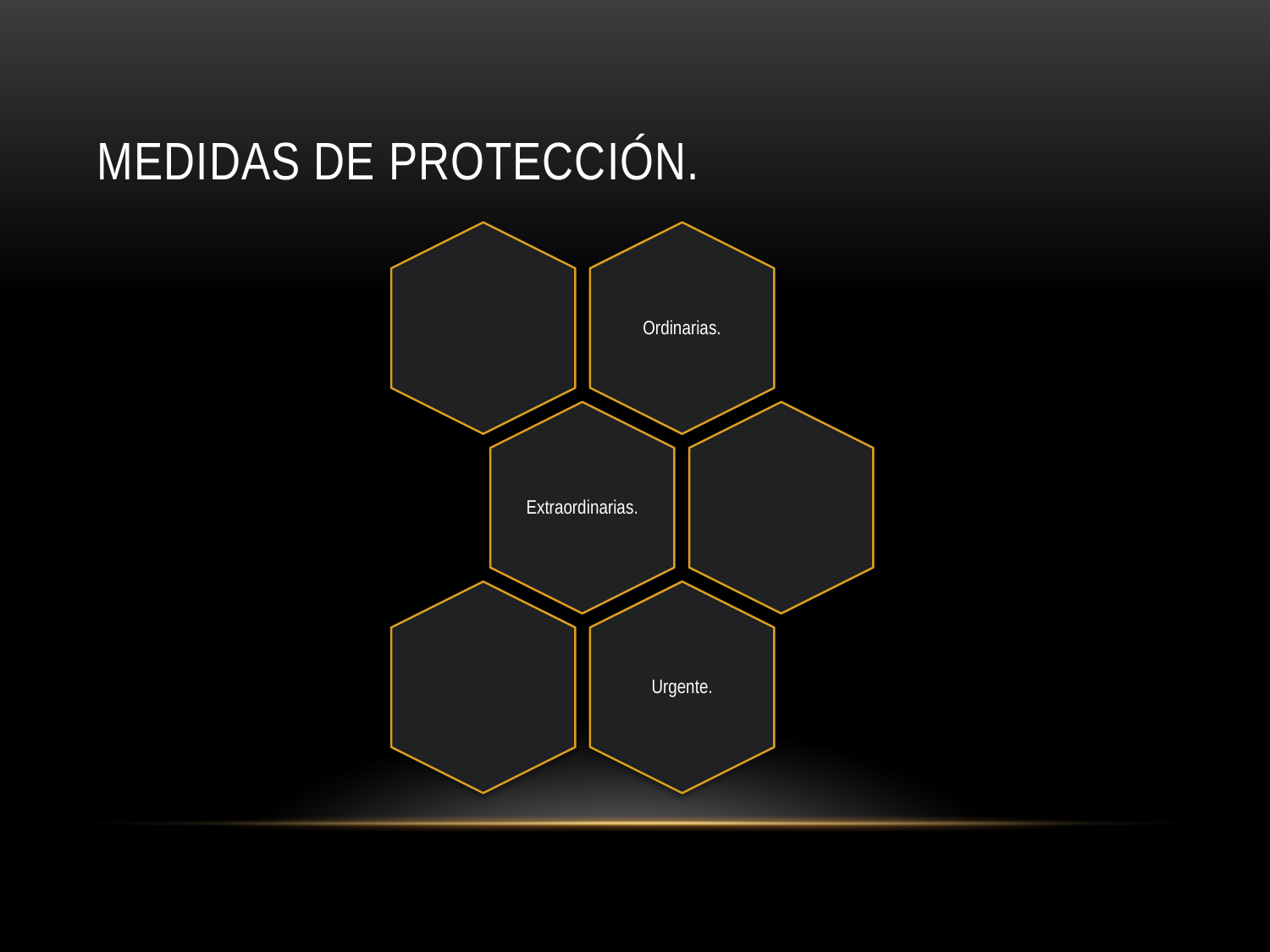

# Medidas de protección.
Ordinarias.

Extraordinarias.

Urgente.